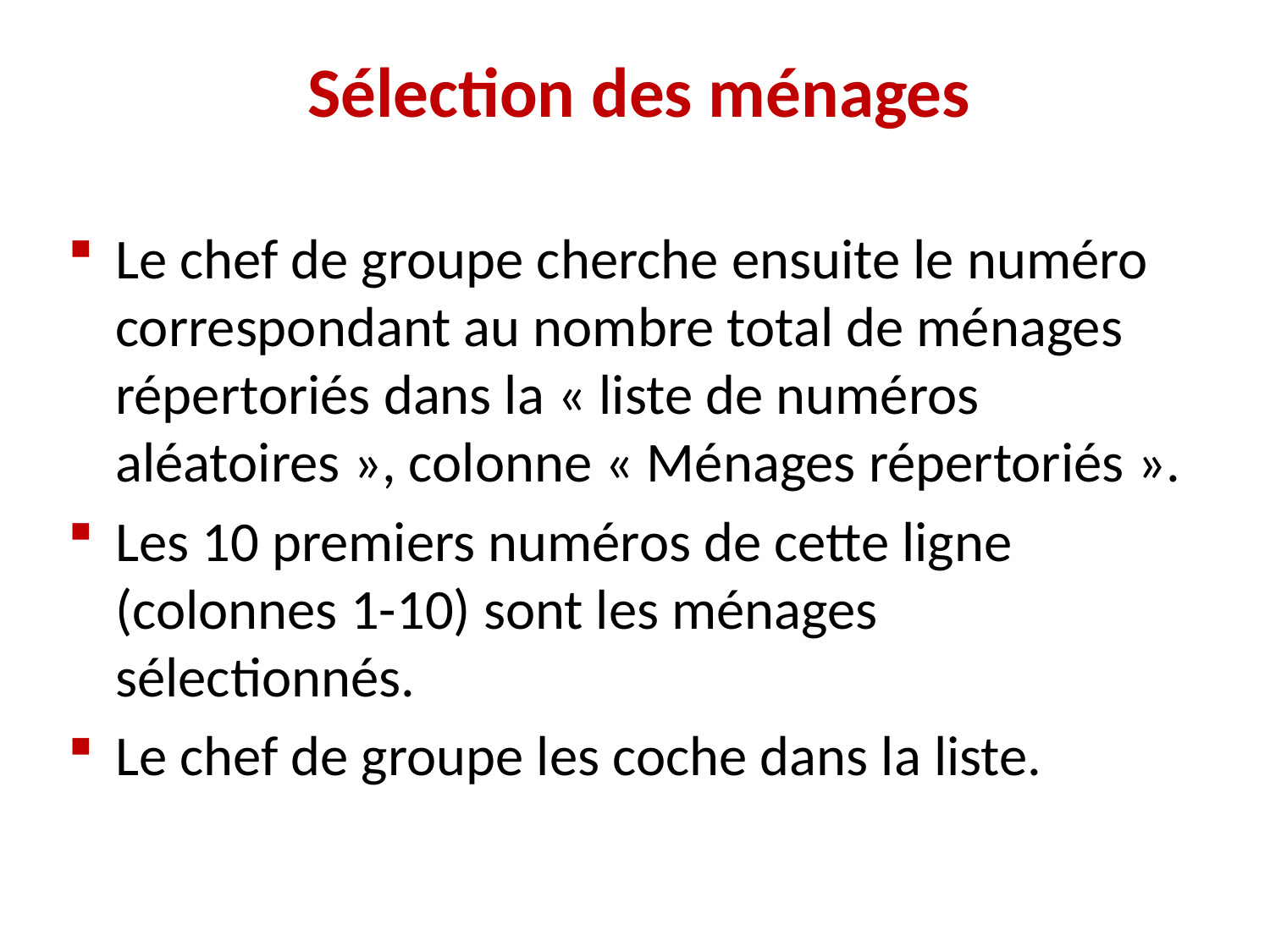

Sélection des ménages
Le chef de groupe cherche ensuite le numéro correspondant au nombre total de ménages répertoriés dans la « liste de numéros aléatoires », colonne « Ménages répertoriés ».
Les 10 premiers numéros de cette ligne (colonnes 1-10) sont les ménages sélectionnés.
Le chef de groupe les coche dans la liste.